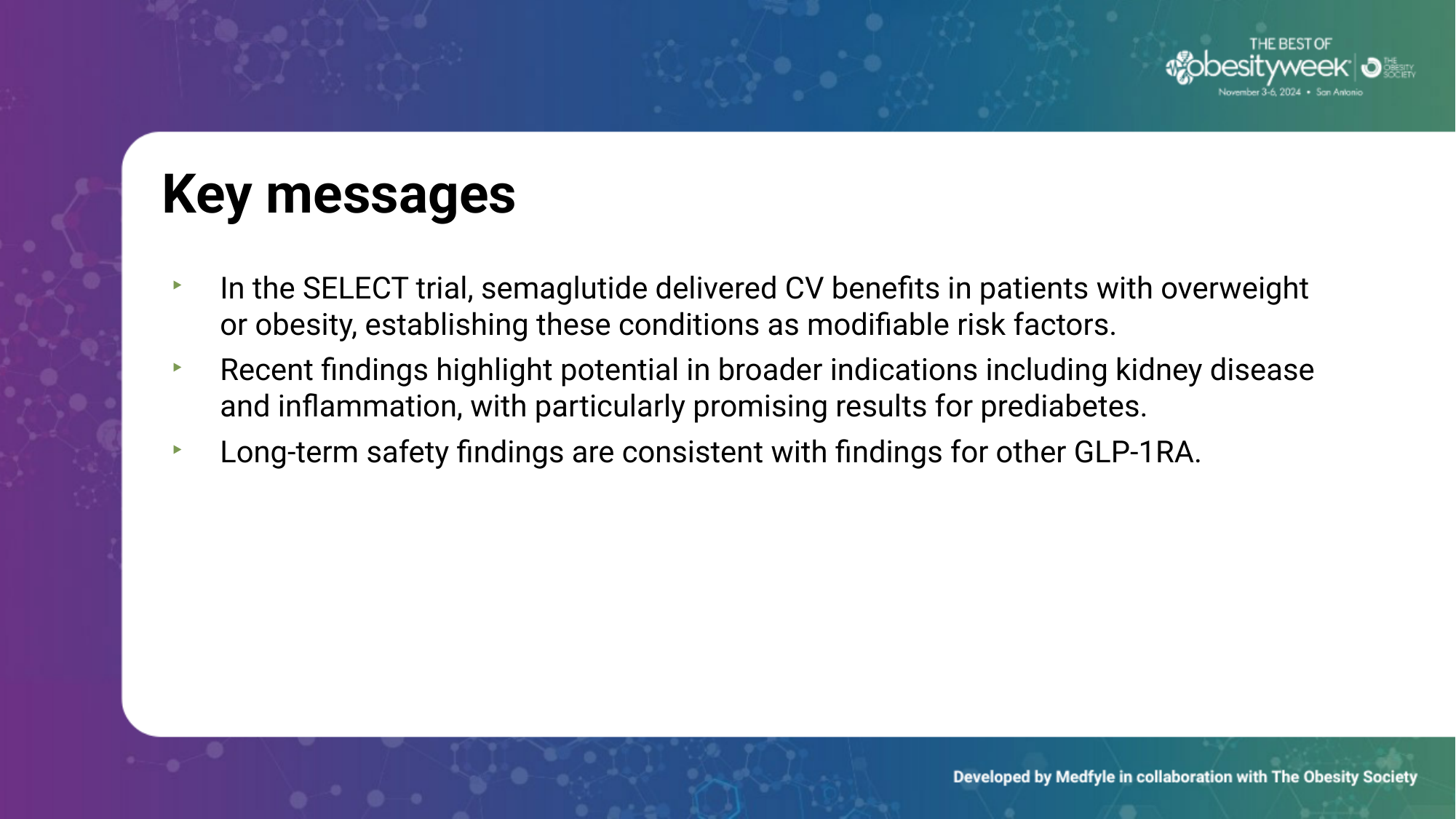

# Key messages
In the SELECT trial, semaglutide delivered CV benefits in patients with overweight or obesity, establishing these conditions as modifiable risk factors.
Recent findings highlight potential in broader indications including kidney disease and inflammation, with particularly promising results for prediabetes.
Long-term safety findings are consistent with findings for other GLP-1RA.